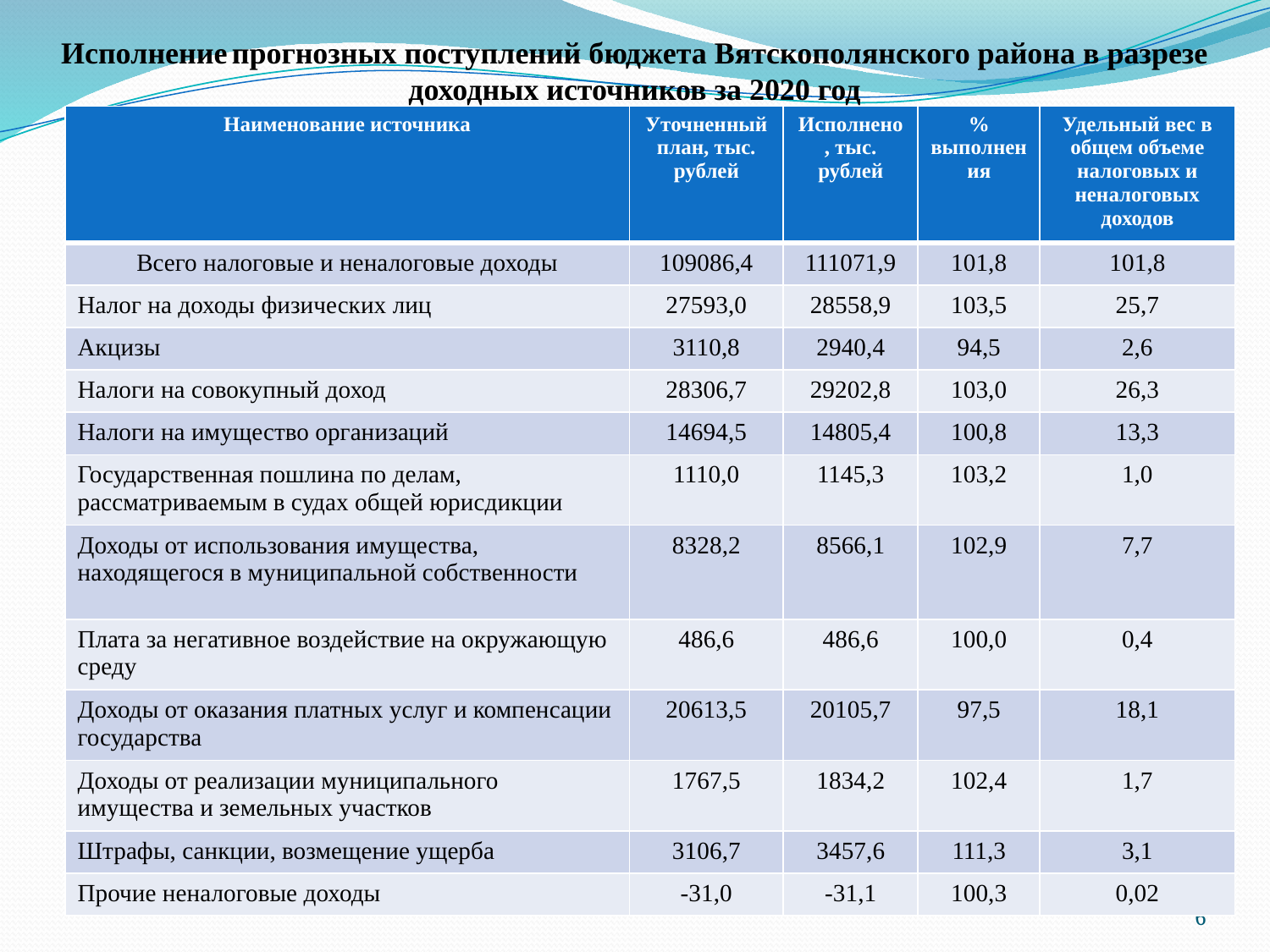

# Исполнение прогнозных поступлений бюджета Вятскополянского района в разрезе доходных источников за 2020 год
| Наименование источника | Уточненный план, тыс. рублей | Исполнено, тыс. рублей | % выполнения | Удельный вес в общем объеме налоговых и неналоговых доходов |
| --- | --- | --- | --- | --- |
| Всего налоговые и неналоговые доходы | 109086,4 | 111071,9 | 101,8 | 101,8 |
| Налог на доходы физических лиц | 27593,0 | 28558,9 | 103,5 | 25,7 |
| Акцизы | 3110,8 | 2940,4 | 94,5 | 2,6 |
| Налоги на совокупный доход | 28306,7 | 29202,8 | 103,0 | 26,3 |
| Налоги на имущество организаций | 14694,5 | 14805,4 | 100,8 | 13,3 |
| Государственная пошлина по делам, рассматриваемым в судах общей юрисдикции | 1110,0 | 1145,3 | 103,2 | 1,0 |
| Доходы от использования имущества, находящегося в муниципальной собственности | 8328,2 | 8566,1 | 102,9 | 7,7 |
| Плата за негативное воздействие на окружающую среду | 486,6 | 486,6 | 100,0 | 0,4 |
| Доходы от оказания платных услуг и компенсации государства | 20613,5 | 20105,7 | 97,5 | 18,1 |
| Доходы от реализации муниципального имущества и земельных участков | 1767,5 | 1834,2 | 102,4 | 1,7 |
| Штрафы, санкции, возмещение ущерба | 3106,7 | 3457,6 | 111,3 | 3,1 |
| Прочие неналоговые доходы | -31,0 | -31,1 | 100,3 | 0,02 |
6